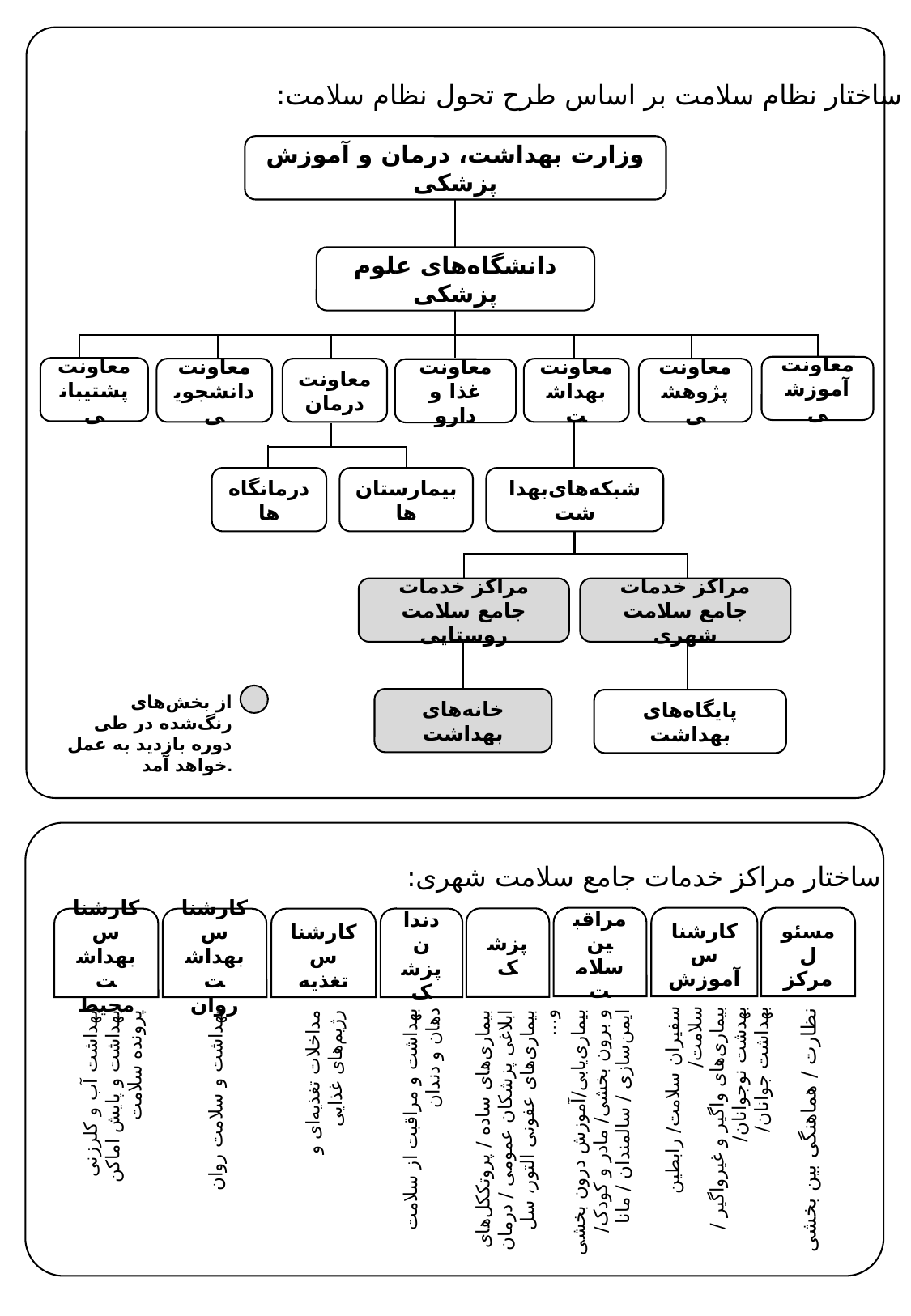

ساختار نظام سلامت بر اساس طرح تحول نظام سلامت:
وزارت بهداشت، درمان و آموزش پزشکی
دانشگاه‌های علوم پزشکی
معاونت
آموزشی
معاونت
پشتیبانی
معاونت
دانشجویی
معاونت
درمان
معاونت
بهداشت
معاونت
پژوهشی
معاونت
غذا و دارو
درمانگاه‌ها
شبکه‌های‌بهداشت
بیمارستان‌ها
مراکز خدمات جامع سلامت روستایی
مراکز خدمات جامع سلامت شهری
خانه‌های بهداشت
پایگاه‌های بهداشت
از بخش‌های رنگ‌شده در طی دوره بازدید به عمل خواهد آمد.

ساختار مراکز خدمات جامع سلامت شهری:
مراقبین سلامت
کارشناس آموزش
مسئول
مرکز
پزشک
کارشناس
بهداشت محیط
کارشناس
بهداشت روان
کارشناس
تغذیه
دندان
پزشک
سفیران سلامت/ رابطین سلامت/
بیماری‌های واگیر و غیرواگیر / بهدشت نوجوانان/
بهداشت جوانان/
بیماری‌یابی/آموزش درون بخشی و برون بخشی/ مادر و کودک/ ایمن‌سازی / سالمندان / مانا
بیماری‌های ساده / پروتککل‌های ابلاغی پزشکان عمومی / درمان بیماری‌های عفونی التور، سل و...
بهداشت آب و کلرزنی
بهداشت و پایش اماکن
پرونده سلامت
بهداشت و مراقبت از سلامت دهان و دندان
مداخلات تغذیه‌ای و
رژیم‌های غذایی
نظارت / هماهنگی بین بخشی
بهداشت و سلامت روان